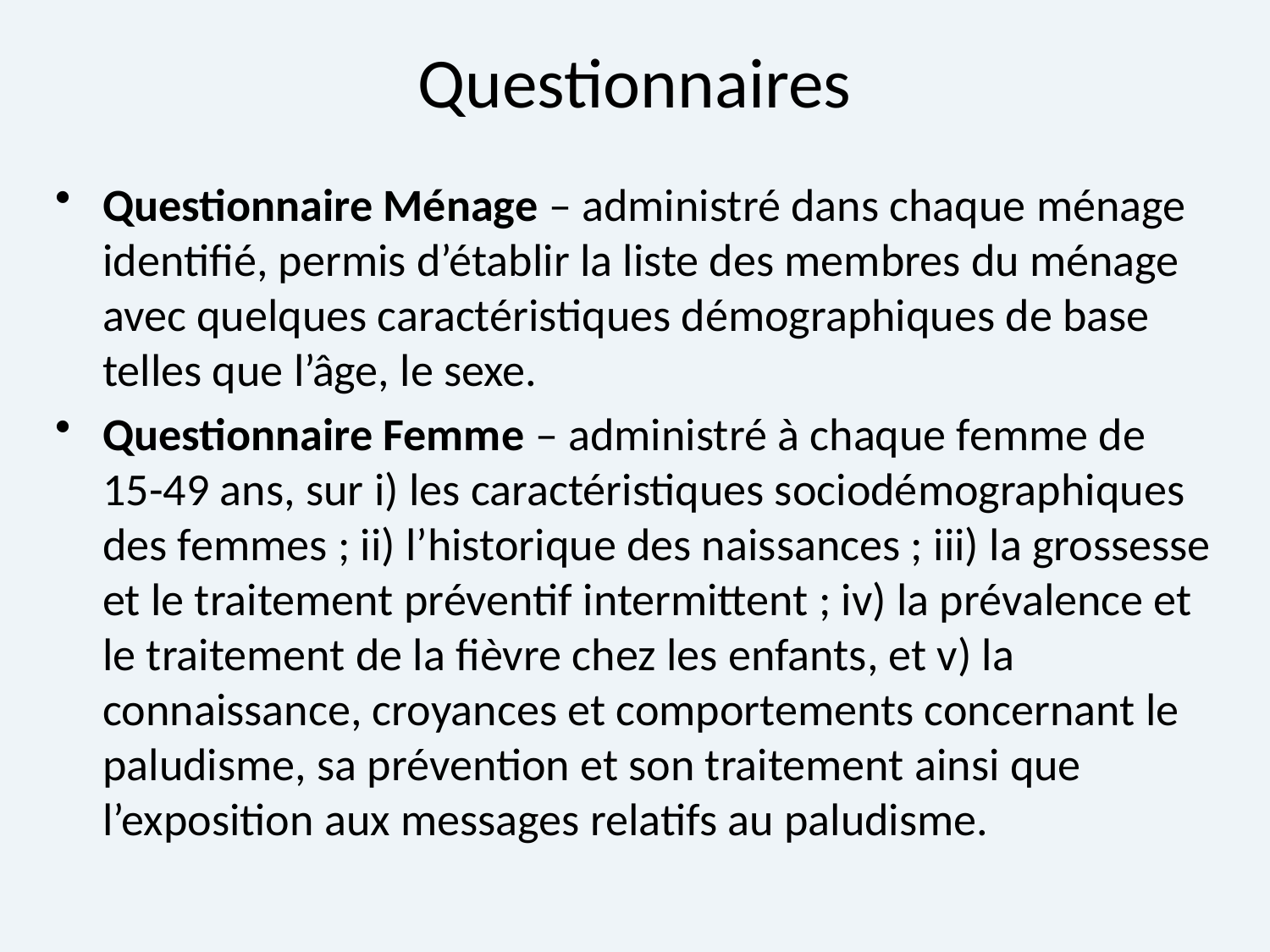

# Questionnaires
Questionnaire Ménage – administré dans chaque ménage identifié, permis d’établir la liste des membres du ménage avec quelques caractéristiques démographiques de base telles que l’âge, le sexe.
Questionnaire Femme – administré à chaque femme de 15-49 ans, sur i) les caractéristiques sociodémographiques des femmes ; ii) l’historique des naissances ; iii) la grossesse et le traitement préventif intermittent ; iv) la prévalence et le traitement de la fièvre chez les enfants, et v) la connaissance, croyances et comportements concernant le paludisme, sa prévention et son traitement ainsi que l’exposition aux messages relatifs au paludisme.